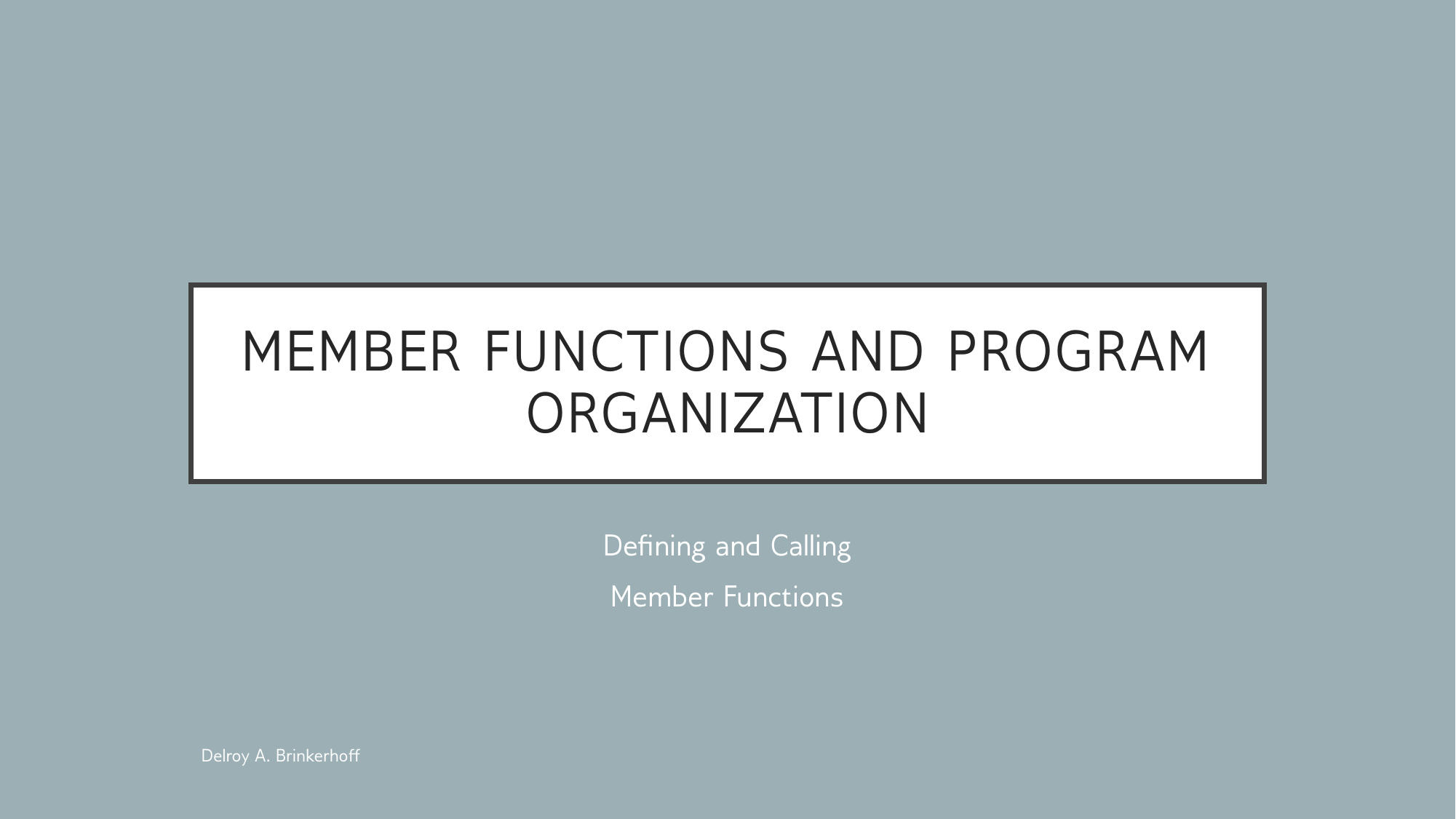

# Member Functions and Program Organization
Defining and Calling
Member Functions
Delroy A. Brinkerhoff